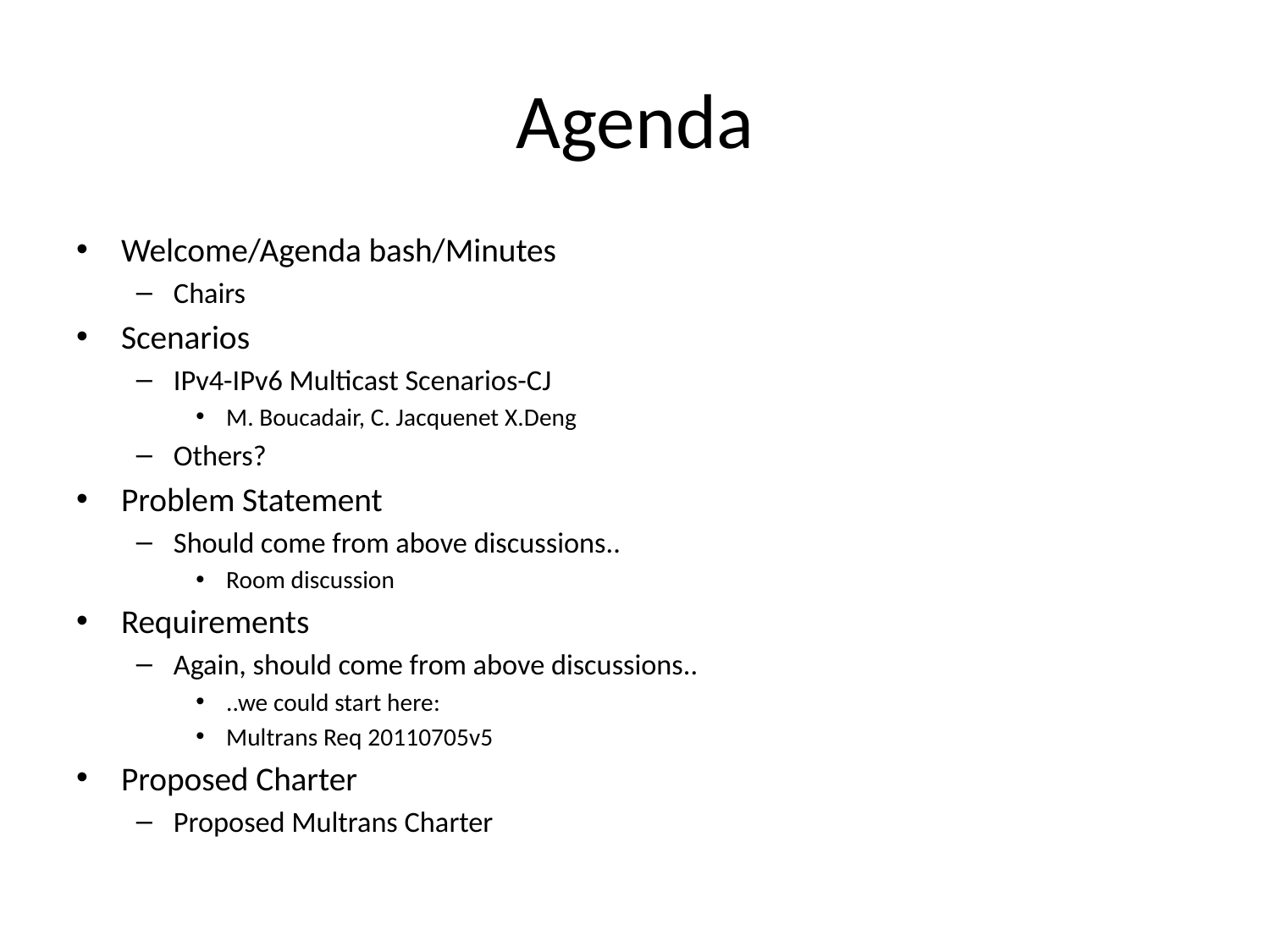

# Agenda
Welcome/Agenda bash/Minutes
Chairs
Scenarios
IPv4-IPv6 Multicast Scenarios-CJ
M. Boucadair, C. Jacquenet X.Deng
Others?
Problem Statement
Should come from above discussions..
Room discussion
Requirements
Again, should come from above discussions..
..we could start here:
Multrans Req 20110705v5
Proposed Charter
Proposed Multrans Charter